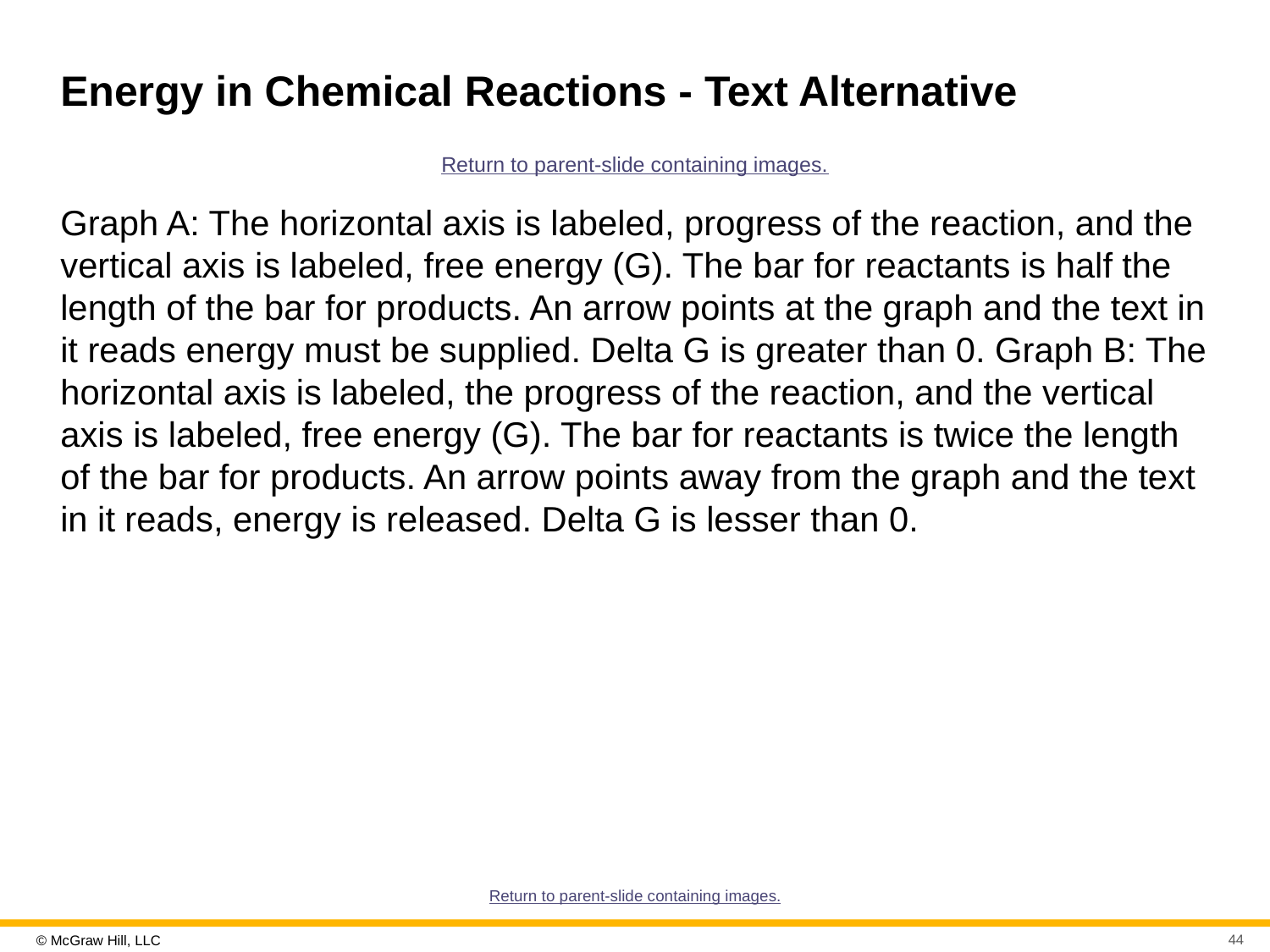

# Energy in Chemical Reactions - Text Alternative
Return to parent-slide containing images.
Graph A: The horizontal axis is labeled, progress of the reaction, and the vertical axis is labeled, free energy (G). The bar for reactants is half the length of the bar for products. An arrow points at the graph and the text in it reads energy must be supplied. Delta G is greater than 0. Graph B: The horizontal axis is labeled, the progress of the reaction, and the vertical axis is labeled, free energy (G). The bar for reactants is twice the length of the bar for products. An arrow points away from the graph and the text in it reads, energy is released. Delta G is lesser than 0.
Return to parent-slide containing images.
44